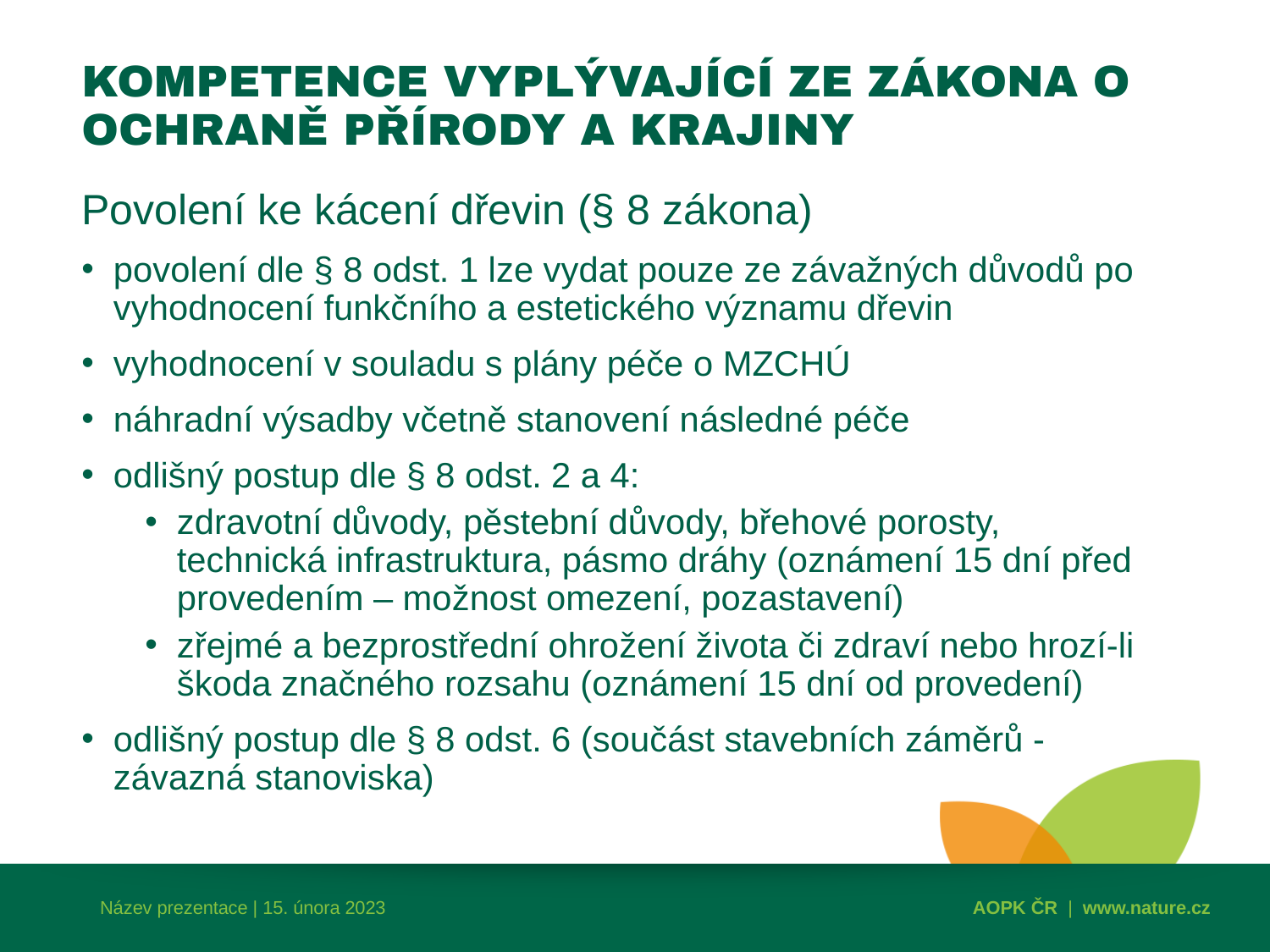

# Kompetence vyplývající ze zákona o ochraně přírody a krajiny
Povolení ke kácení dřevin (§ 8 zákona)
povolení dle § 8 odst. 1 lze vydat pouze ze závažných důvodů po vyhodnocení funkčního a estetického významu dřevin
vyhodnocení v souladu s plány péče o MZCHÚ
náhradní výsadby včetně stanovení následné péče
odlišný postup dle § 8 odst. 2 a 4:
zdravotní důvody, pěstební důvody, břehové porosty, technická infrastruktura, pásmo dráhy (oznámení 15 dní před provedením – možnost omezení, pozastavení)
zřejmé a bezprostřední ohrožení života či zdraví nebo hrozí-li škoda značného rozsahu (oznámení 15 dní od provedení)
odlišný postup dle § 8 odst. 6 (součást stavebních záměrů - závazná stanoviska)
Název prezentace | 15. února 2023